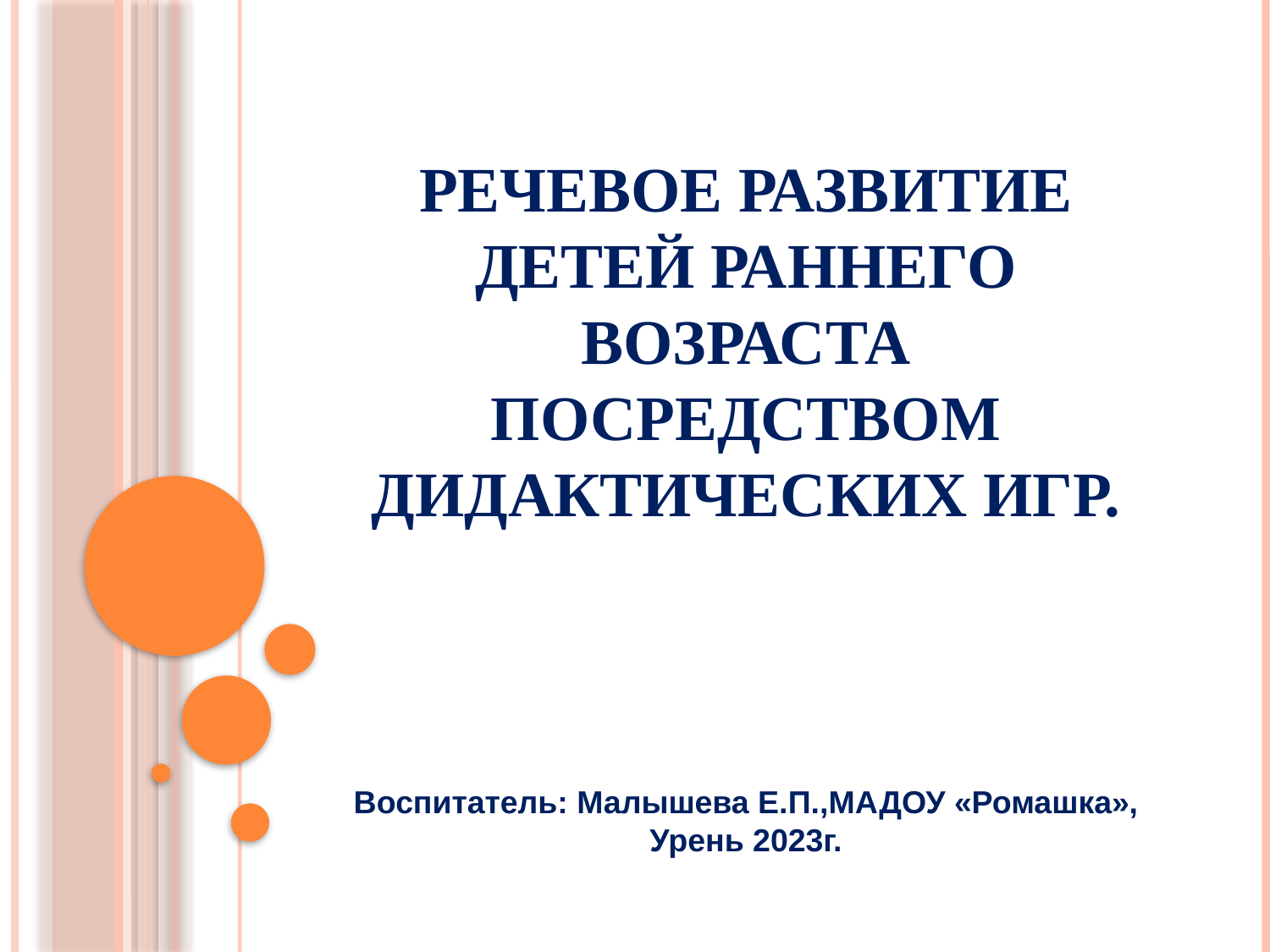

# Речевое развитие детей раннего возраста посредством дидактических игр.
Воспитатель: Малышева Е.П.,МАДОУ «Ромашка», Урень 2023г.